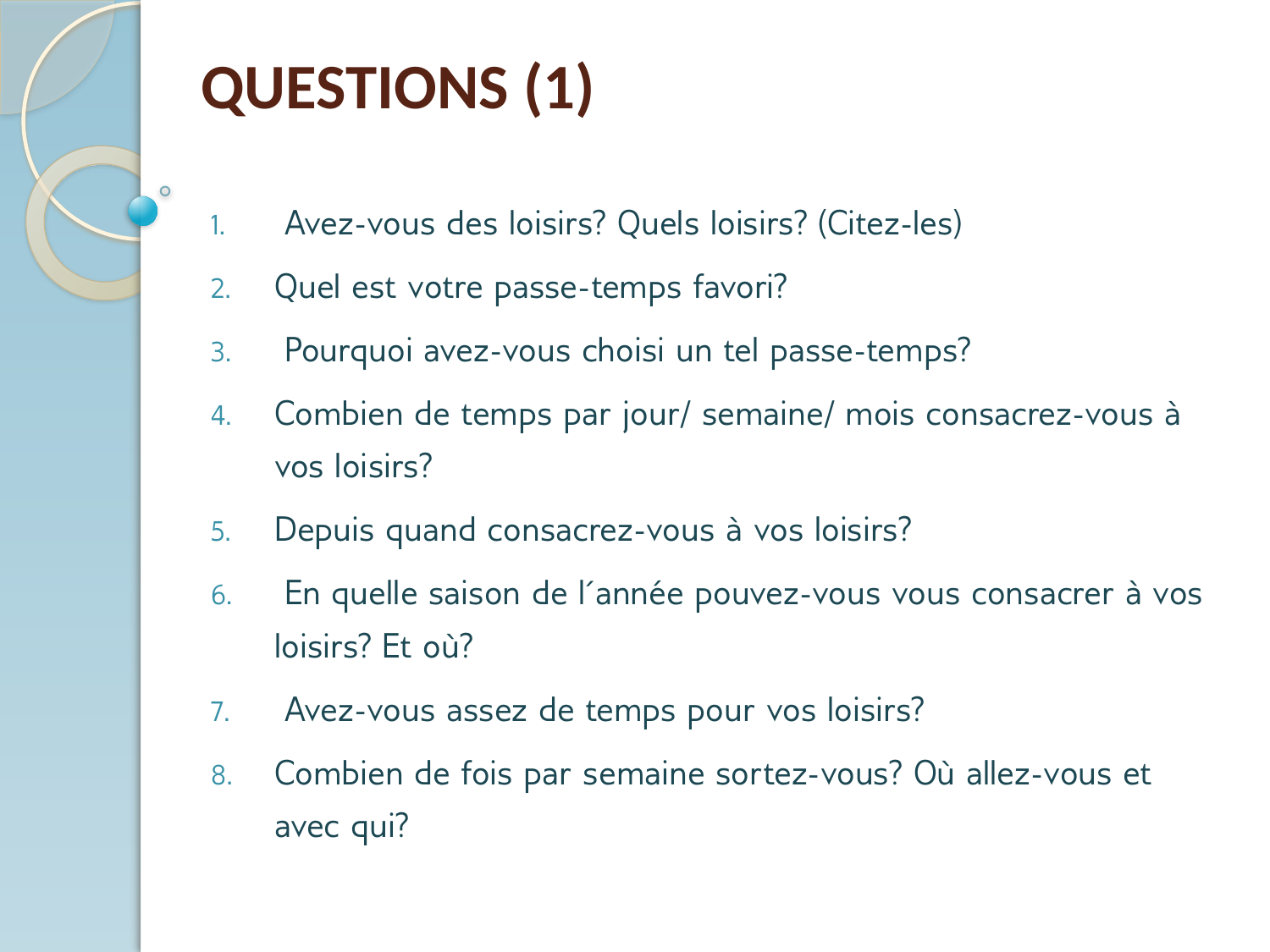

# QUESTIONS (1)

 Avez-vous des loisirs? Quels loisirs? (Citez-les)
Quel est votre passe-temps favori?
 Pourquoi avez-vous choisi un tel passe-temps?
Combien de temps par jour/ semaine/ mois consacrez-vous à vos loisirs?
Depuis quand consacrez-vous à vos loisirs?
 En quelle saison de l´année pouvez-vous vous consacrer à vos loisirs? Et où?
 Avez-vous assez de temps pour vos loisirs?
Combien de fois par semaine sortez-vous? Où allez-vous et avec qui?